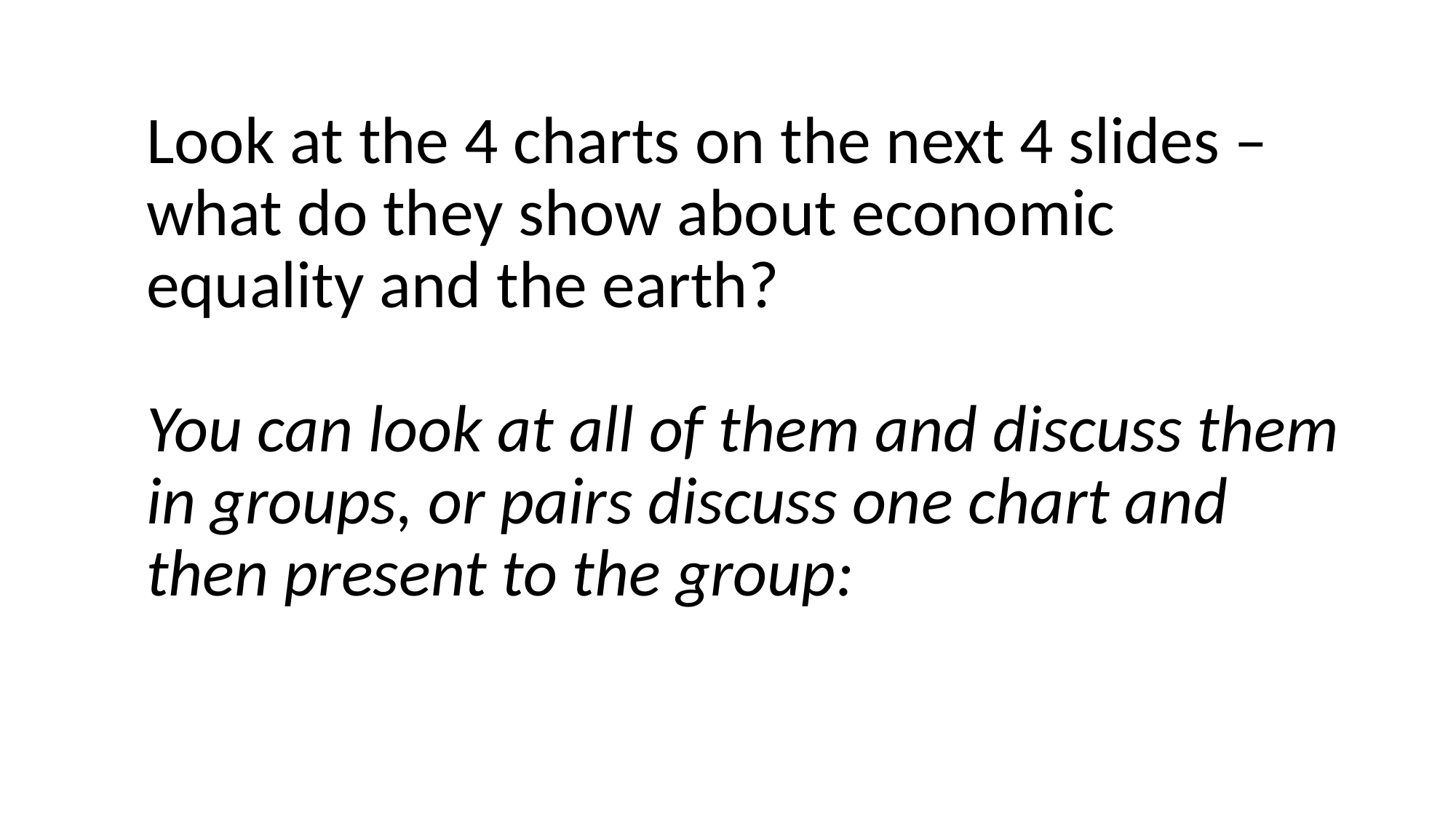

Look at the 4 charts on the next 4 slides – what do they show about economic equality and the earth?
You can look at all of them and discuss them in groups, or pairs discuss one chart and then present to the group: